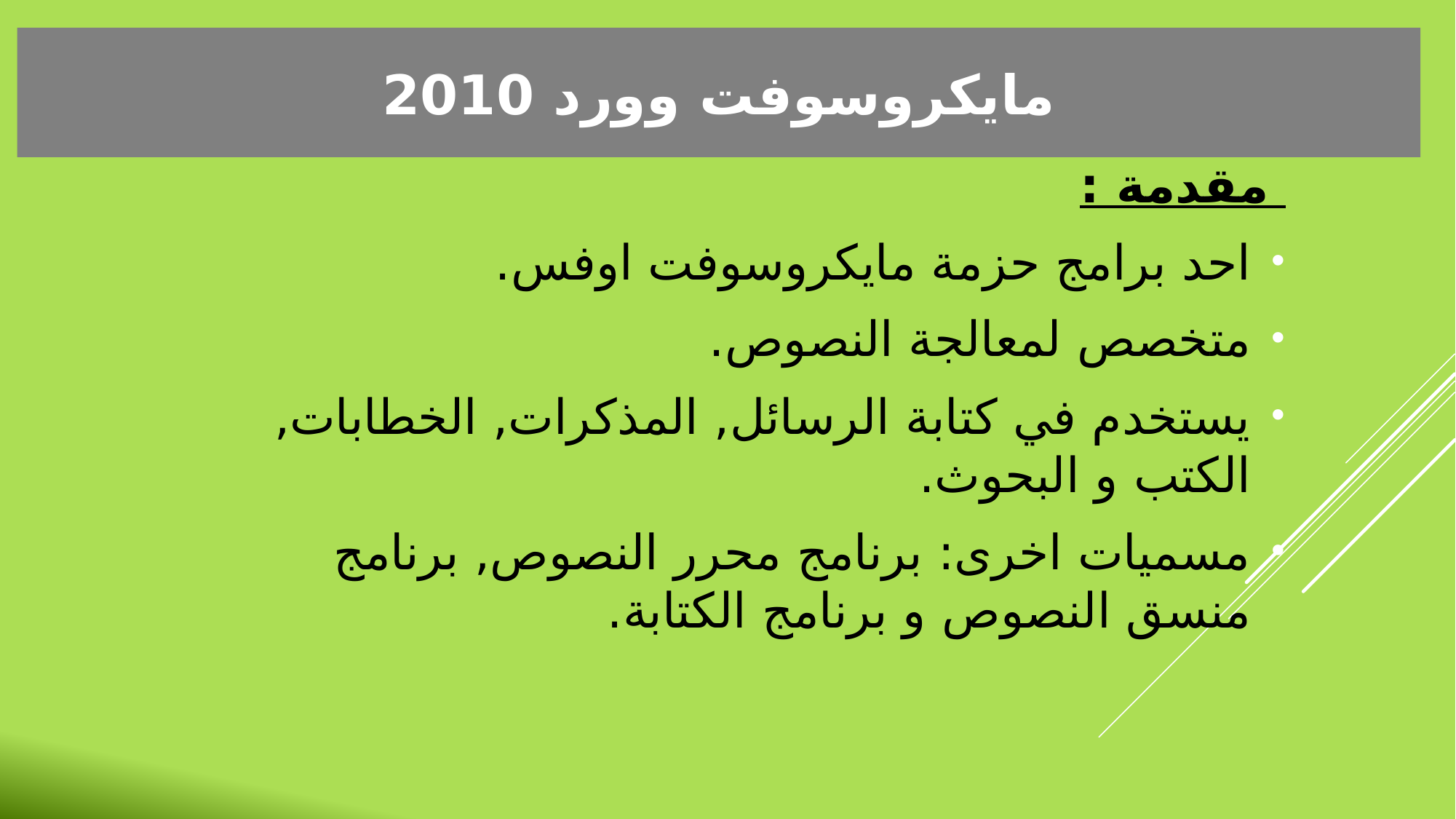

مايكروسوفت وورد 2010
 مقدمة :
احد برامج حزمة مايكروسوفت اوفس.
متخصص لمعالجة النصوص.
يستخدم في كتابة الرسائل, المذكرات, الخطابات, الكتب و البحوث.
مسميات اخرى: برنامج محرر النصوص, برنامج منسق النصوص و برنامج الكتابة.